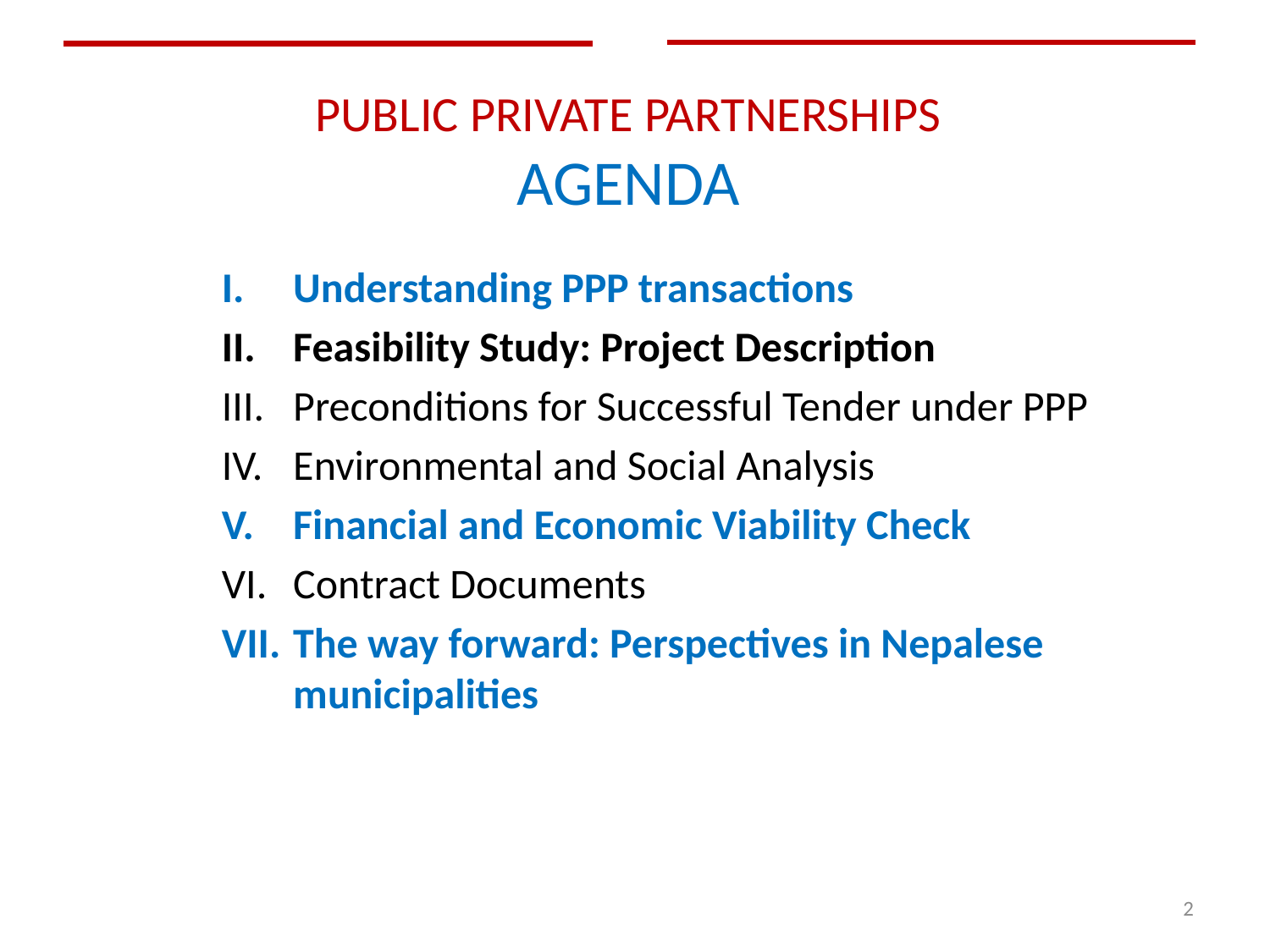

# PUBLIC PRIVATE PARTNERSHIPS AGENDA
Understanding PPP transactions
Feasibility Study: Project Description
Preconditions for Successful Tender under PPP
Environmental and Social Analysis
Financial and Economic Viability Check
Contract Documents
The way forward: Perspectives in Nepalese municipalities

2